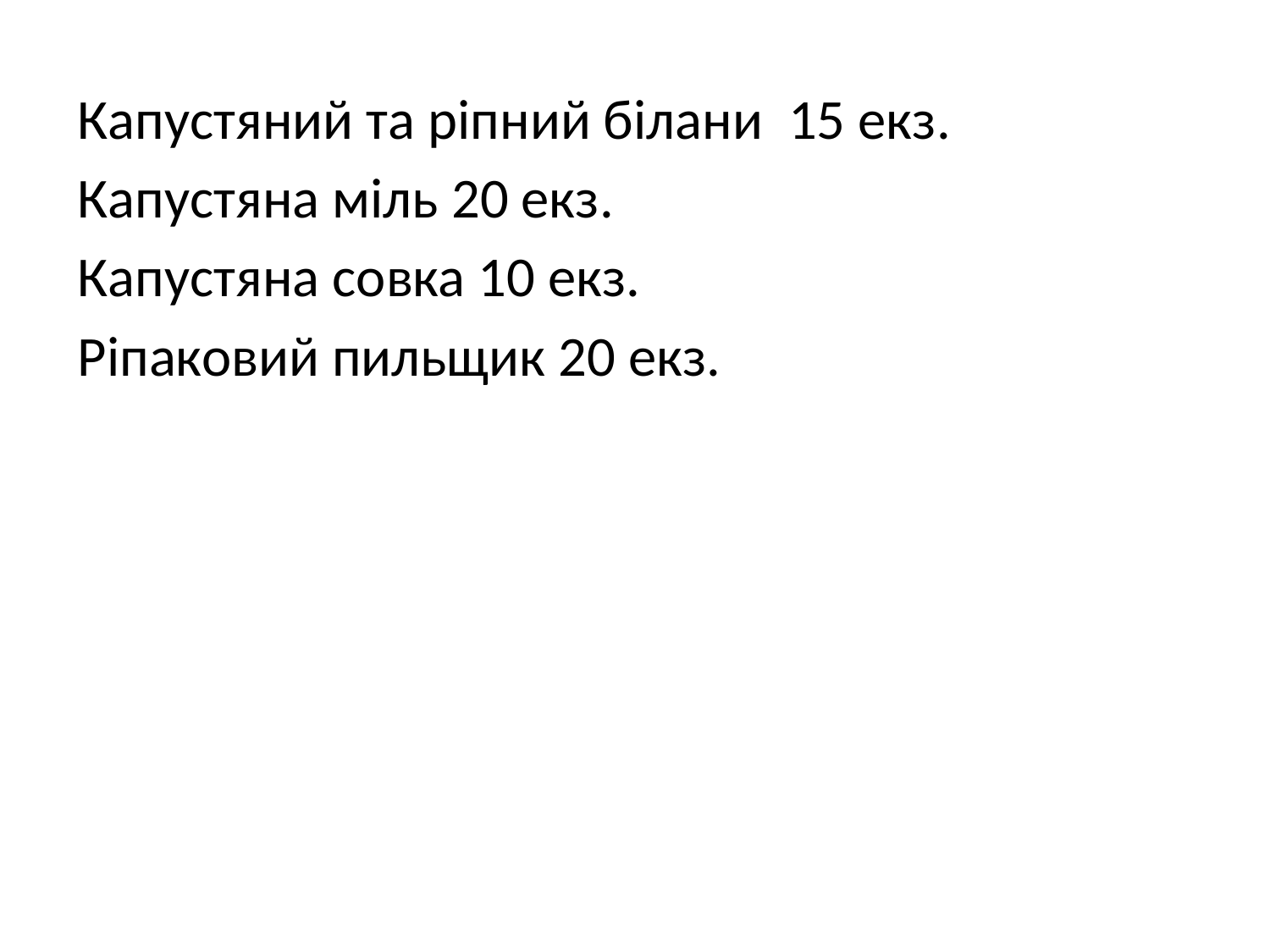

Капустяний та ріпний білани  15 екз.
Капустяна міль 20 екз.
Капустяна совка 10 екз.
Ріпаковий пильщик 20 екз.